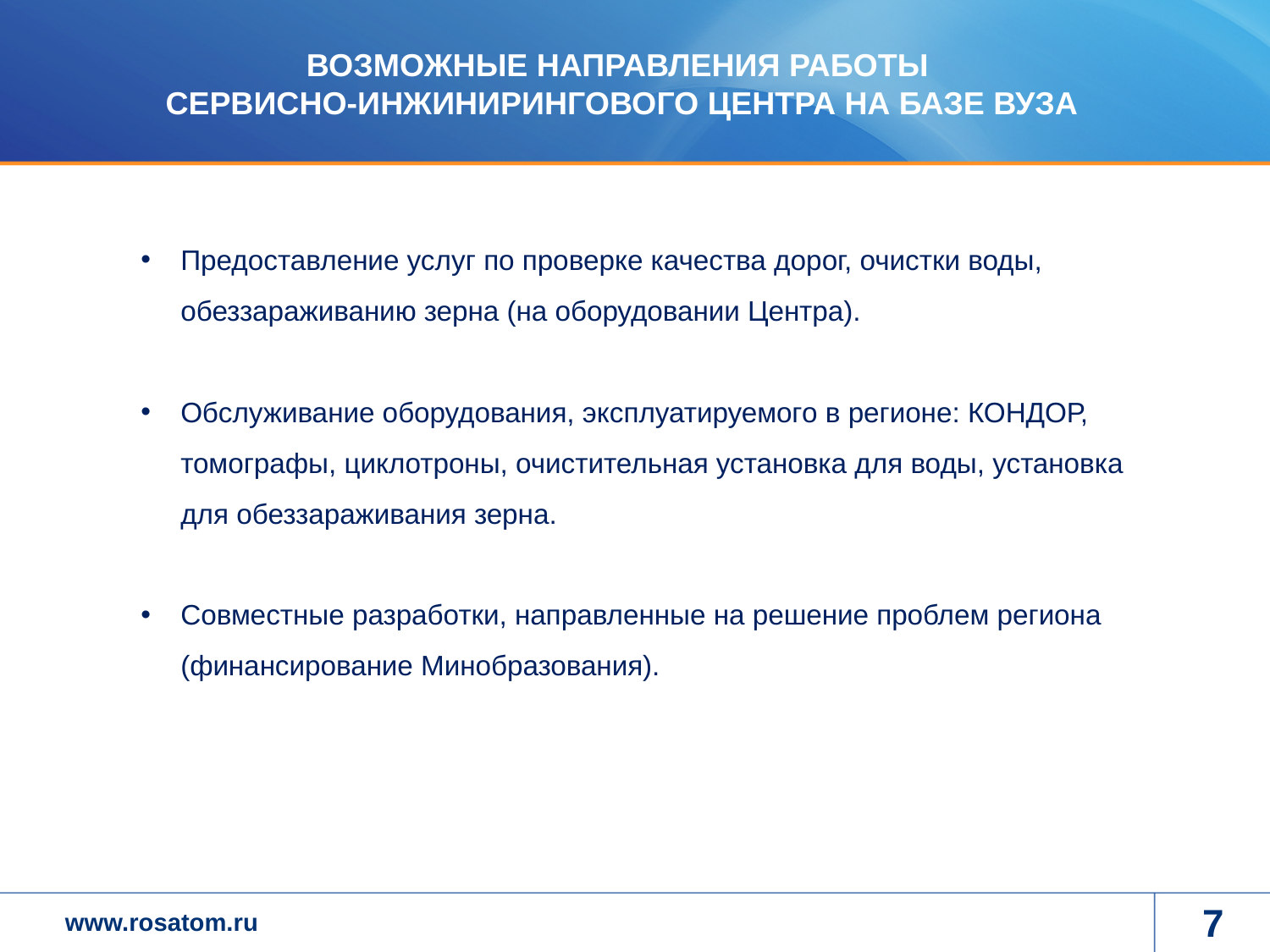

ВОЗМОЖНЫЕ НАПРАВЛЕНИЯ РАБОТЫ
СЕРВИСНО-ИНЖИНИРИНГОВОГО ЦЕНТРА НА БАЗЕ ВУЗА
Предоставление услуг по проверке качества дорог, очистки воды, обеззараживанию зерна (на оборудовании Центра).

Обслуживание оборудования, эксплуатируемого в регионе: КОНДОР, томографы, циклотроны, очистительная установка для воды, установка для обеззараживания зерна.

Совместные разработки, направленные на решение проблем региона (финансирование Минобразования).
7